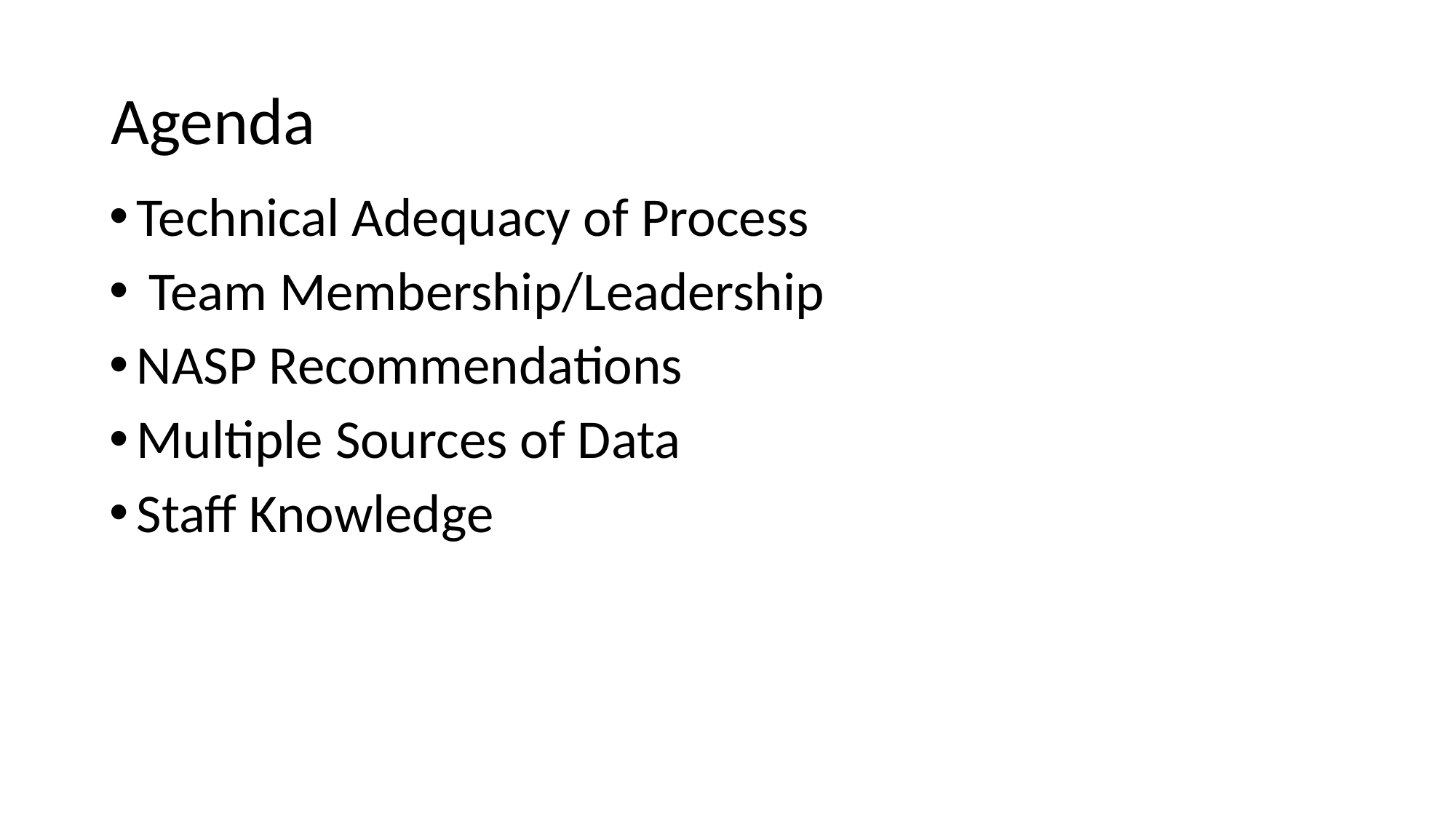

# Agenda
Technical Adequacy of Process
 Team Membership/Leadership
NASP Recommendations
Multiple Sources of Data
Staff Knowledge